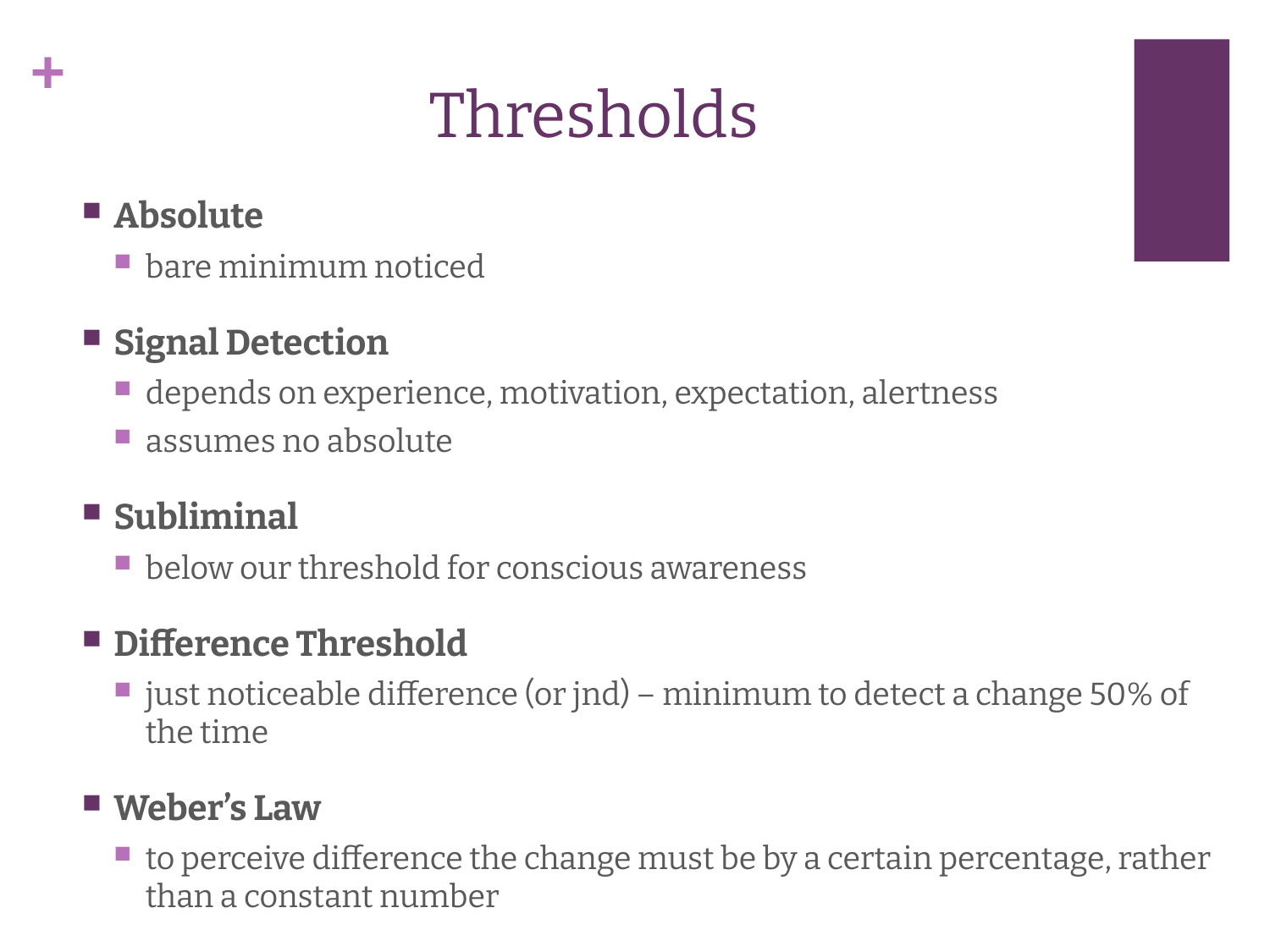

# Thresholds
Absolute
bare minimum noticed
Signal Detection
depends on experience, motivation, expectation, alertness
assumes no absolute
Subliminal
below our threshold for conscious awareness
Difference Threshold
just noticeable difference (or jnd) – minimum to detect a change 50% of the time
Weber’s Law
to perceive difference the change must be by a certain percentage, rather than a constant number